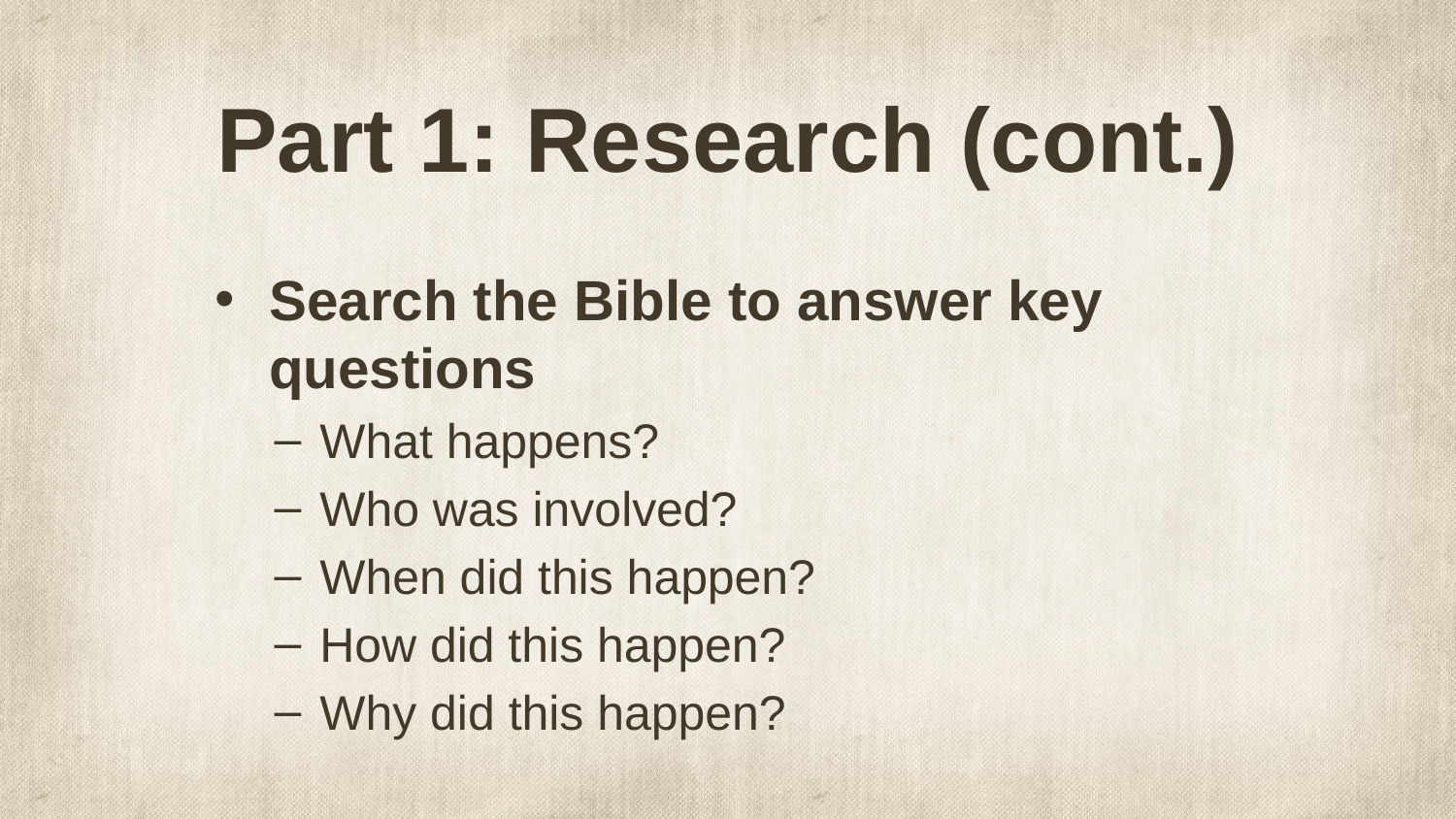

# Part 1: Research (cont.)
Search the Bible to answer key questions
What happens?
Who was involved?
When did this happen?
How did this happen?
Why did this happen?